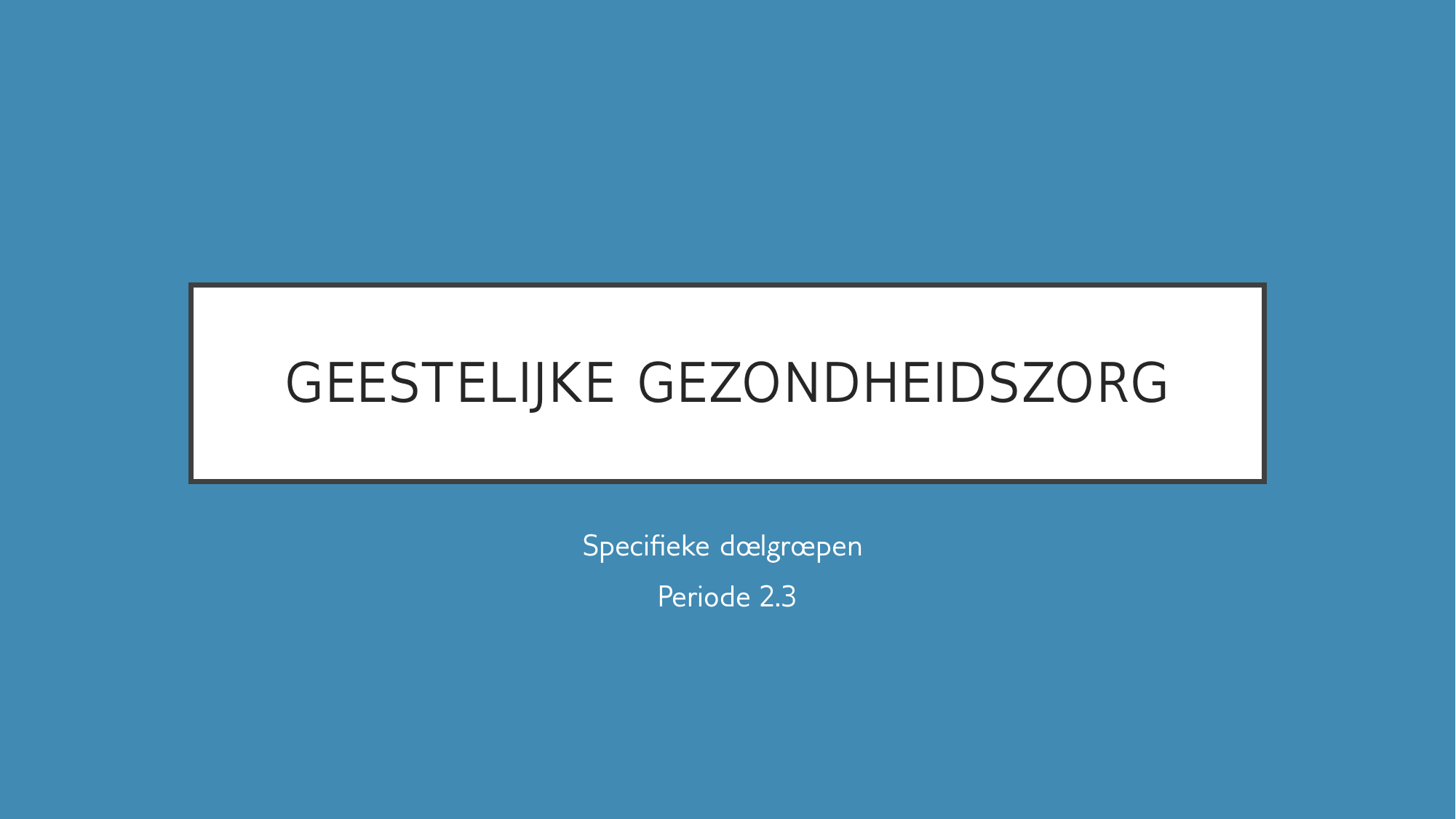

# Geestelijke gezondheidszorg
Specifieke doelgroepen
Periode 2.3